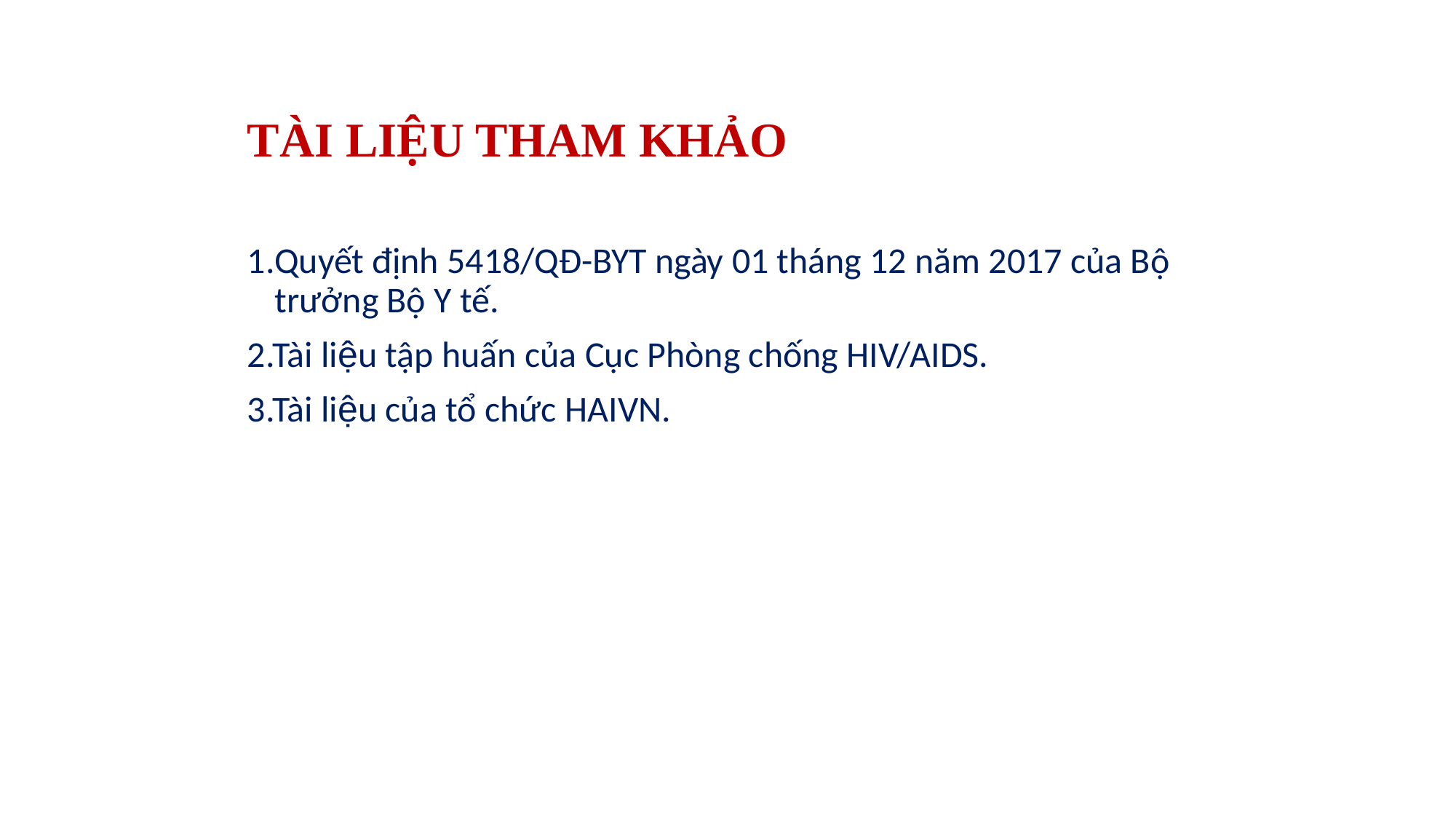

# TÀI LIỆU THAM KHẢO
1.Quyết định 5418/QĐ-BYT ngày 01 tháng 12 năm 2017 của Bộ trưởng Bộ Y tế.
2.Tài liệu tập huấn của Cục Phòng chống HIV/AIDS.
3.Tài liệu của tổ chức HAIVN.